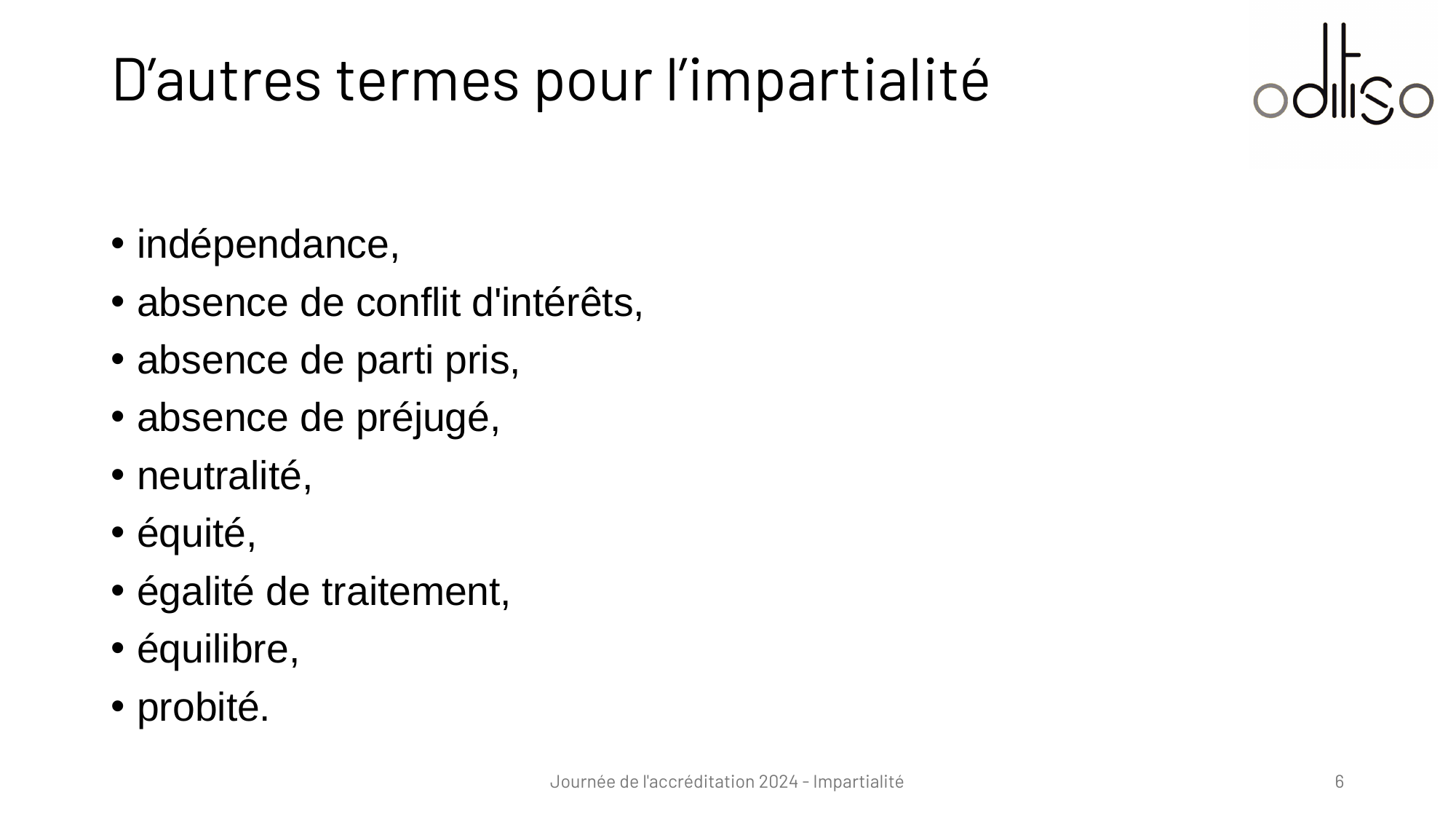

# D’autres termes pour l’impartialité
indépendance,
absence de conflit d'intérêts,
absence de parti pris,
absence de préjugé,
neutralité,
équité,
égalité de traitement,
équilibre,
probité.
Journée de l'accréditation 2024 - Impartialité
6